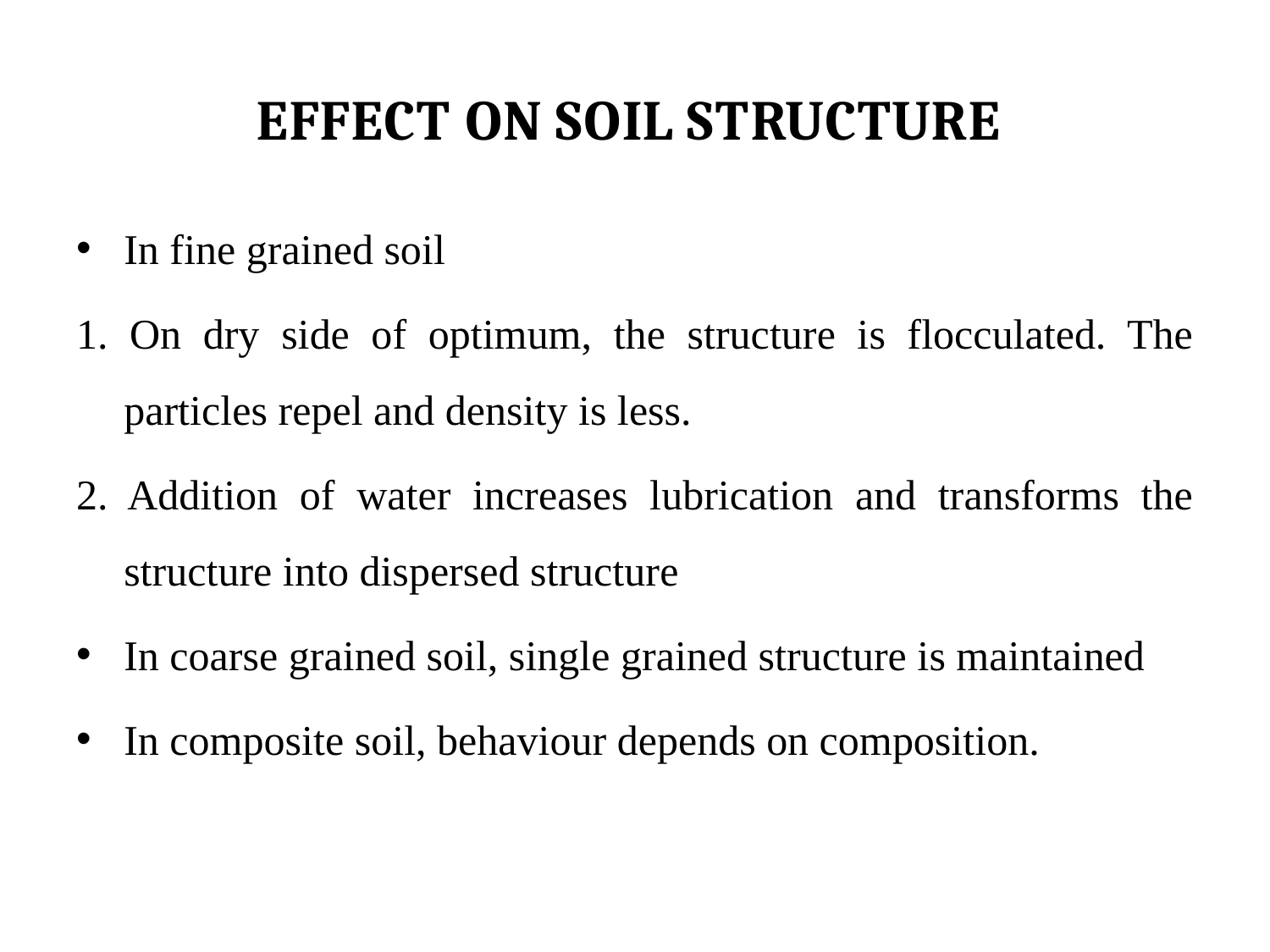

# EFFECT ON SOIL STRUCTURE
In fine grained soil
1. On dry side of optimum, the structure is flocculated. The particles repel and density is less.
2. Addition of water increases lubrication and transforms the structure into dispersed structure
In coarse grained soil, single grained structure is maintained
In composite soil, behaviour depends on composition.